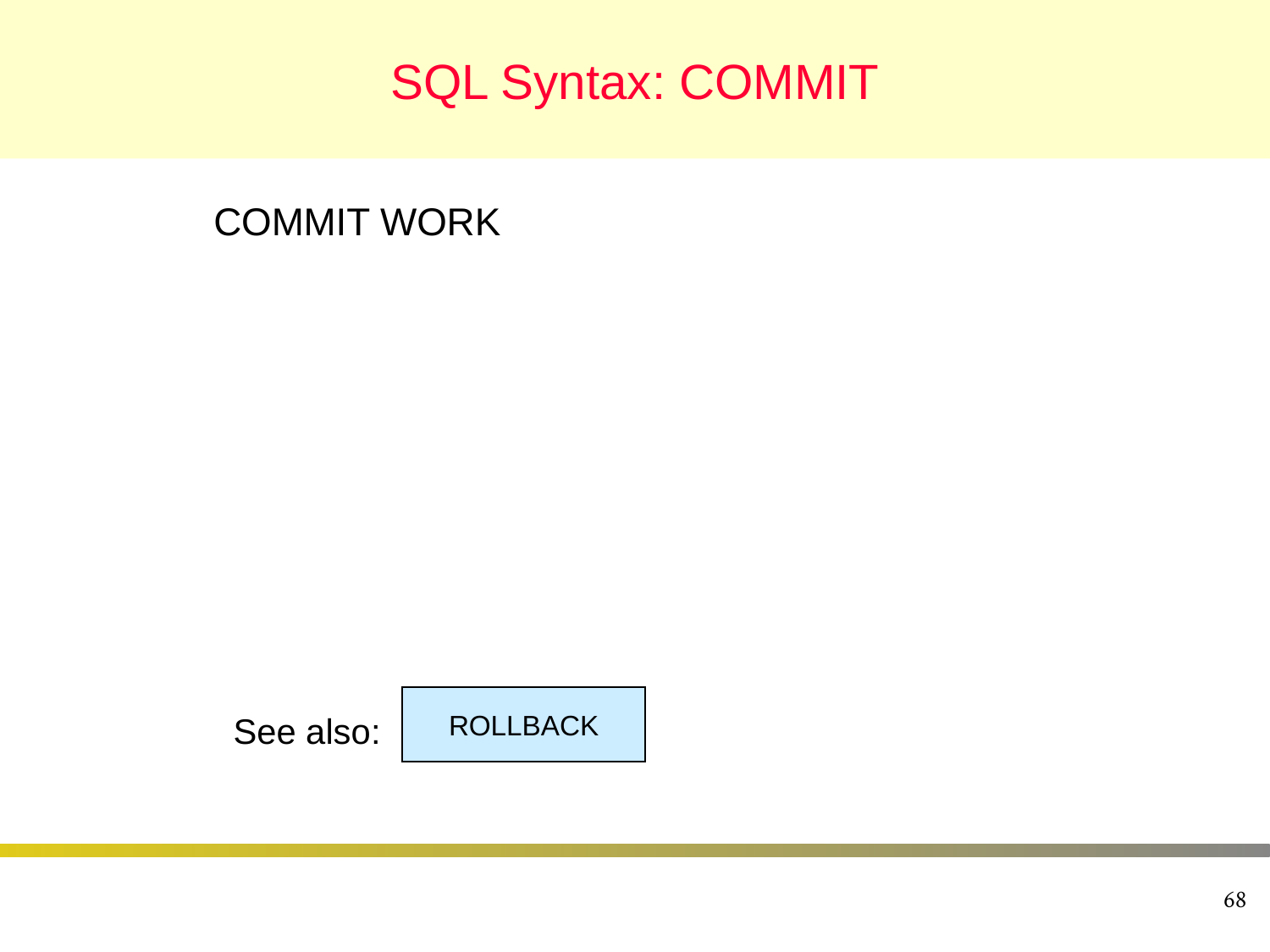

# SQL Syntax: COMMIT
COMMIT WORK
ROLLBACK
See also:
68